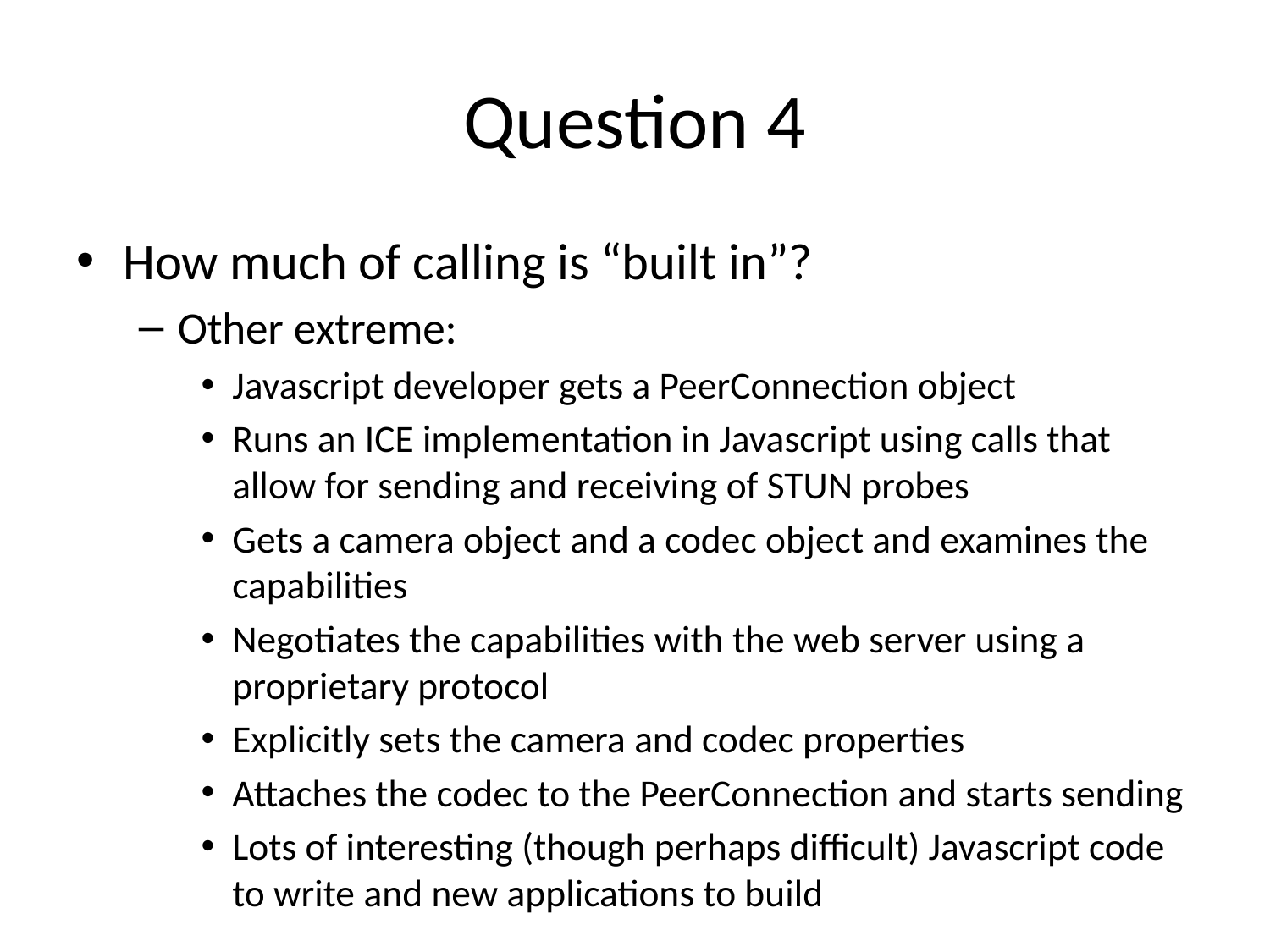

# Question 4
How much of calling is “built in”?
Other extreme:
Javascript developer gets a PeerConnection object
Runs an ICE implementation in Javascript using calls that allow for sending and receiving of STUN probes
Gets a camera object and a codec object and examines the capabilities
Negotiates the capabilities with the web server using a proprietary protocol
Explicitly sets the camera and codec properties
Attaches the codec to the PeerConnection and starts sending
Lots of interesting (though perhaps difficult) Javascript code to write and new applications to build